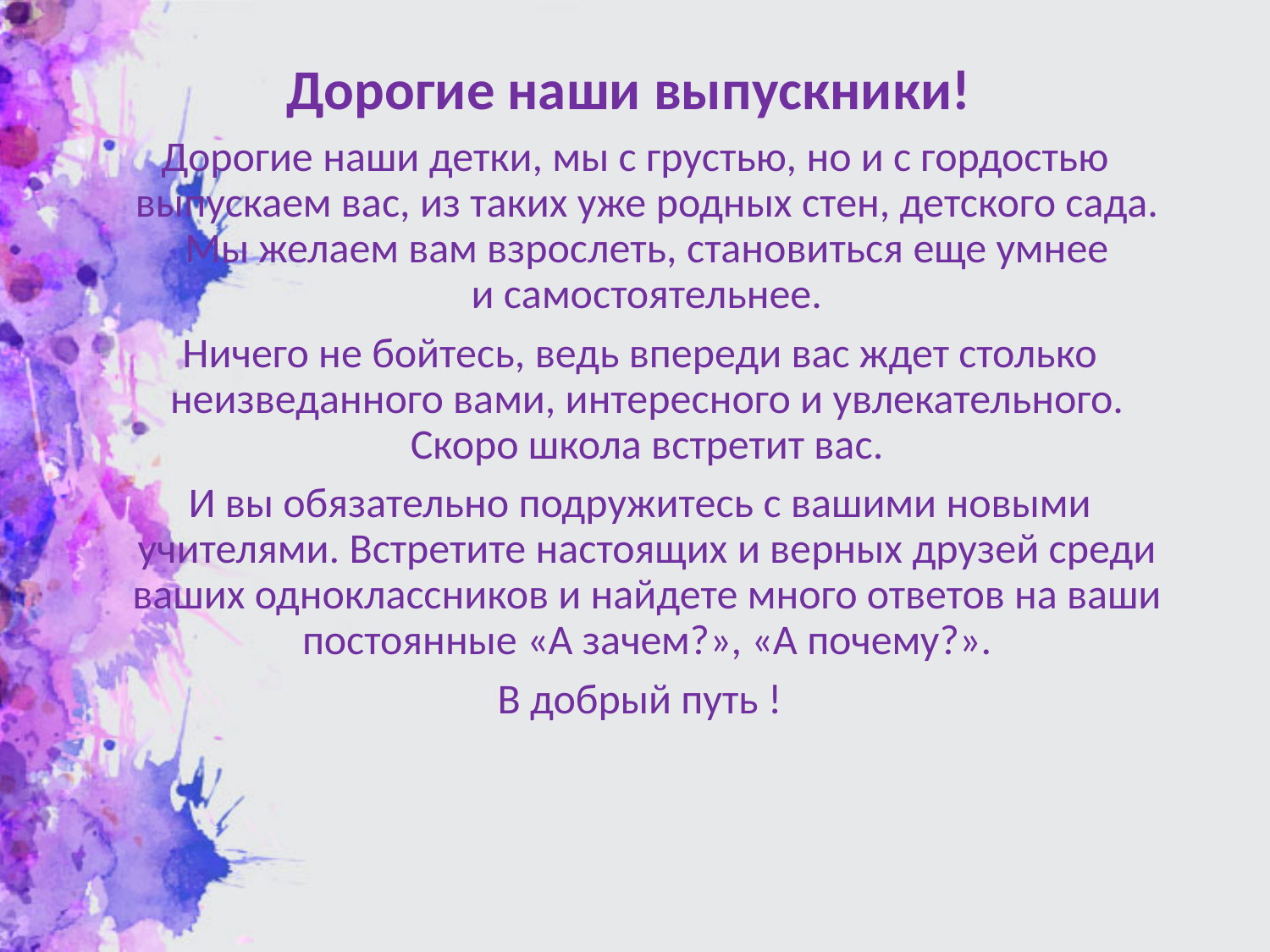

Дорогие наши выпускники!
Дорогие наши детки, мы с грустью, но и с гордостью выпускаем вас, из таких уже родных стен, детского сада. Мы желаем вам взрослеть, становиться еще умнее и самостоятельнее.
 Ничего не бойтесь, ведь впереди вас ждет столько неизведанного вами, интересного и увлекательного. Скоро школа встретит вас.
 И вы обязательно подружитесь с вашими новыми учителями. Встретите настоящих и верных друзей среди ваших одноклассников и найдете много ответов на ваши постоянные «А зачем?», «А почему?».
 В добрый путь !